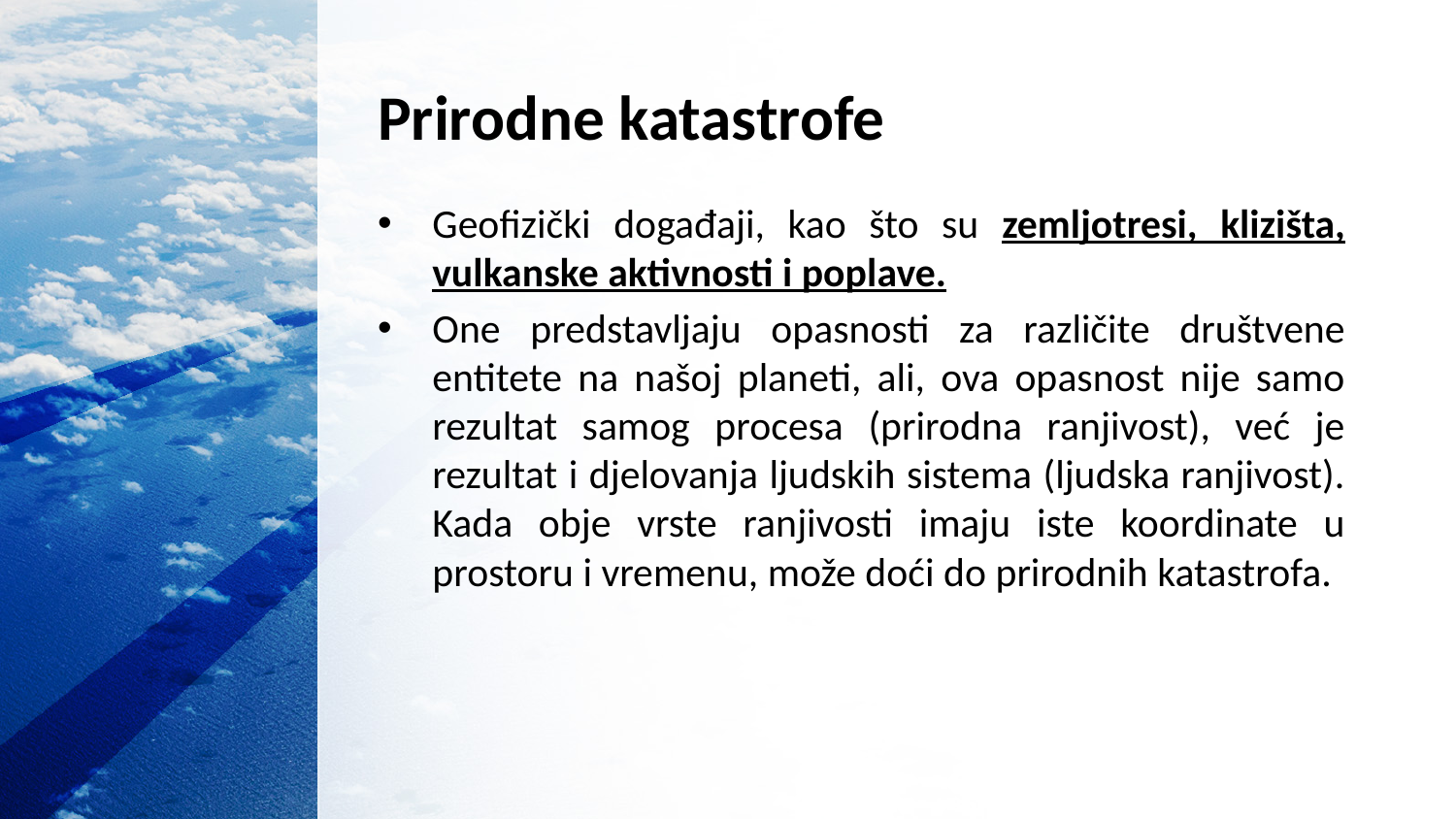

# Prirodne katastrofe
Geofizički događaji, kao što su zemljotresi, klizišta, vulkanske aktivnosti i poplave.
One predstavljaju opasnosti za različite društvene entitete na našoj planeti, ali, ova opasnost nije samo rezultat samog procesa (prirodna ranjivost), već je rezultat i djelovanja ljudskih sistema (ljudska ranjivost). Kada obje vrste ranjivosti imaju iste koordinate u prostoru i vremenu, može doći do prirodnih katastrofa.